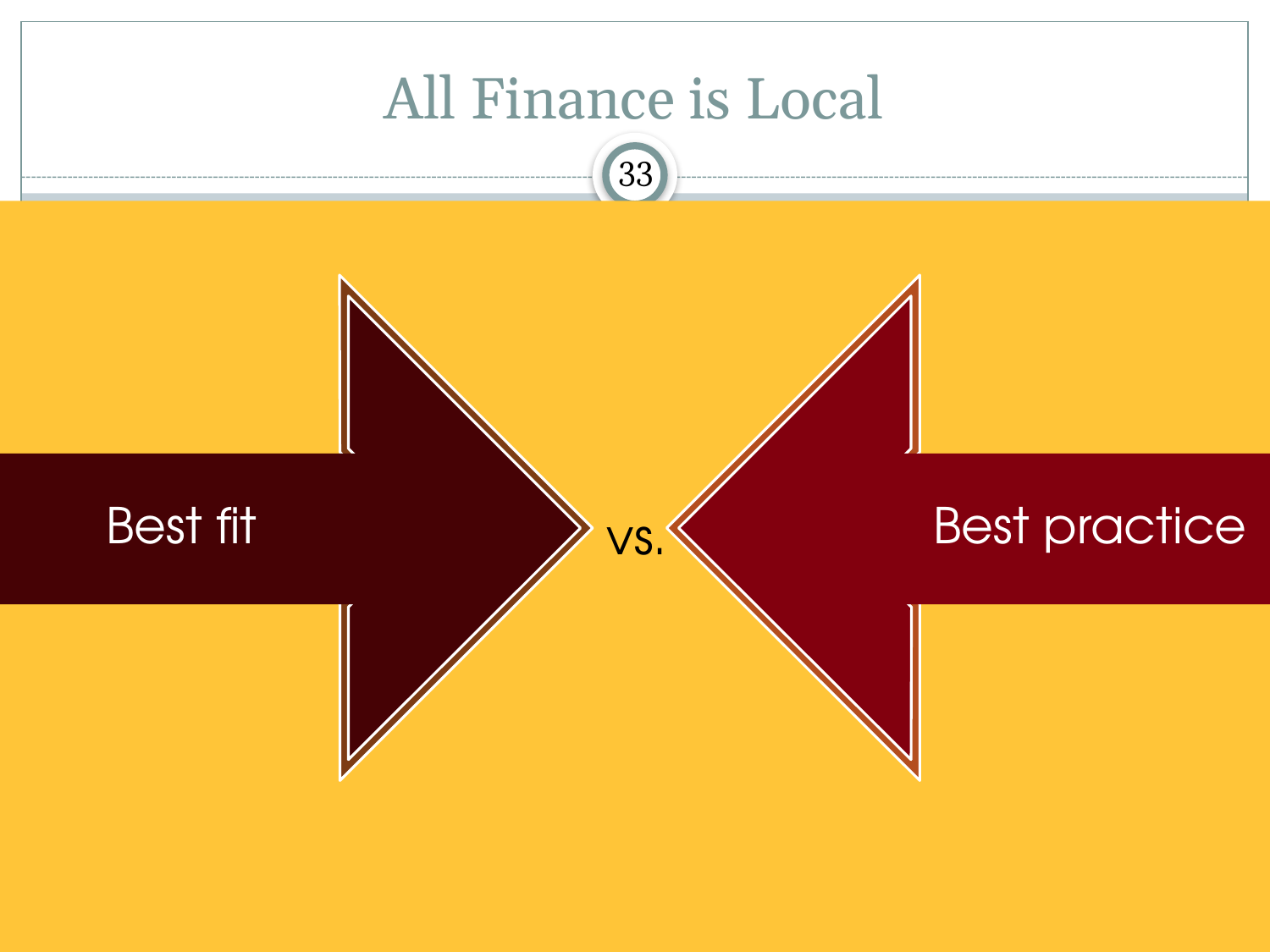

# All Finance is Local
33

Best fit
Best practice
vs.